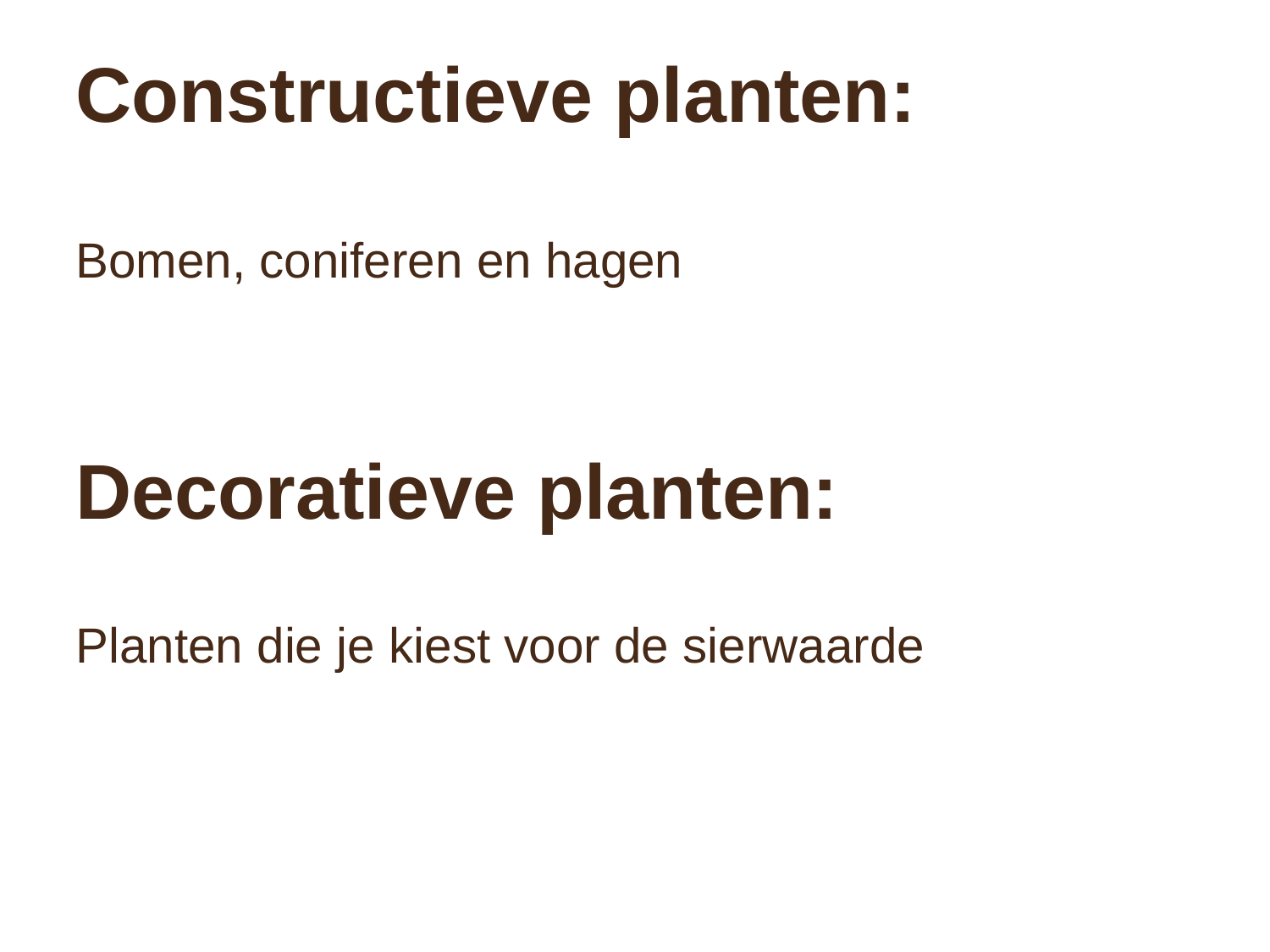

# Constructieve planten:
Bomen, coniferen en hagen

Decoratieve planten:

Planten die je kiest voor de sierwaarde